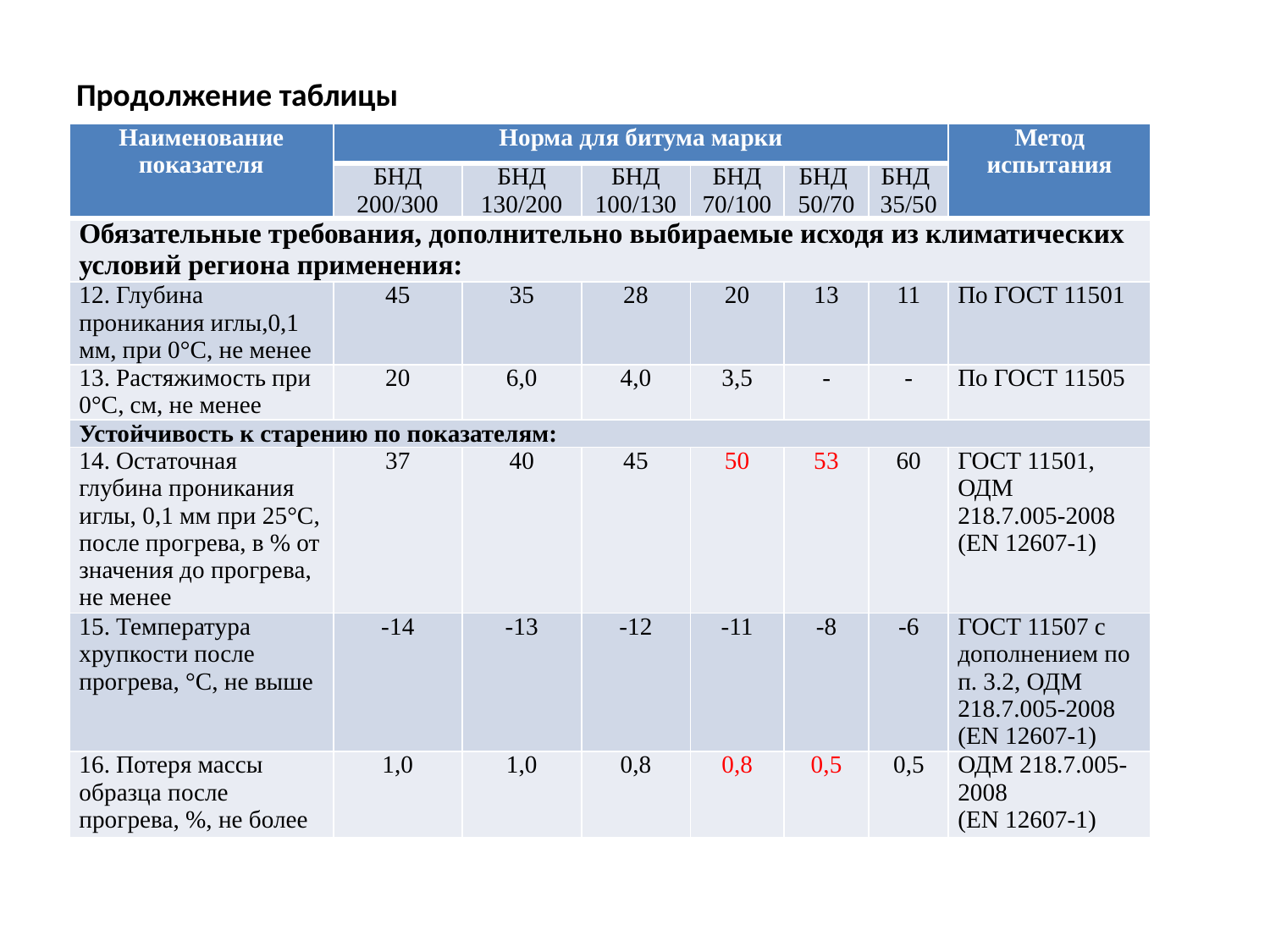

# Продолжение таблицы
| Наименование показателя | Норма для битума марки |  |  |  |  |  | Метод испытания |
| --- | --- | --- | --- | --- | --- | --- | --- |
|  | БНД 200/300 | БНД 130/200 | БНД 100/130 | БНД 70/100 | БНД 50/70 | БНД 35/50 |  |
| Обязательные требования, дополнительно выбираемые исходя из климатических условий региона применения: |  |  |  |  |  |  |  |
| 12. Глубина проникания иглы,0,1 мм, при 0°С, не менее | 45 | 35 | 28 | 20 | 13 | 11 | По ГОСТ 11501 |
| 13. Растяжимость при 0°С, см, не менее | 20 | 6,0 | 4,0 | 3,5 | - | - | По ГОСТ 11505 |
| Устойчивость к старению по показателям: |  |  |  |  |  |  |  |
| 14. Остаточная глубина проникания иглы, 0,1 мм при 25°С, после прогрева, в % от значения до прогрева, не менее | 37 | 40 | 45 | 50 | 53 | 60 | ГОСТ 11501, ОДМ 218.7.005-2008 (EN 12607-1) |
| 15. Температура хрупкости после прогрева, °С, не выше | -14 | -13 | -12 | -11 | -8 | -6 | ГОСТ 11507 с дополнением по п. 3.2, ОДМ 218.7.005-2008 (EN 12607-1) |
| 16. Потеря массы образца после прогрева, %, не более | 1,0 | 1,0 | 0,8 | 0,8 | 0,5 | 0,5 | ОДМ 218.7.005-2008 (EN 12607-1) |